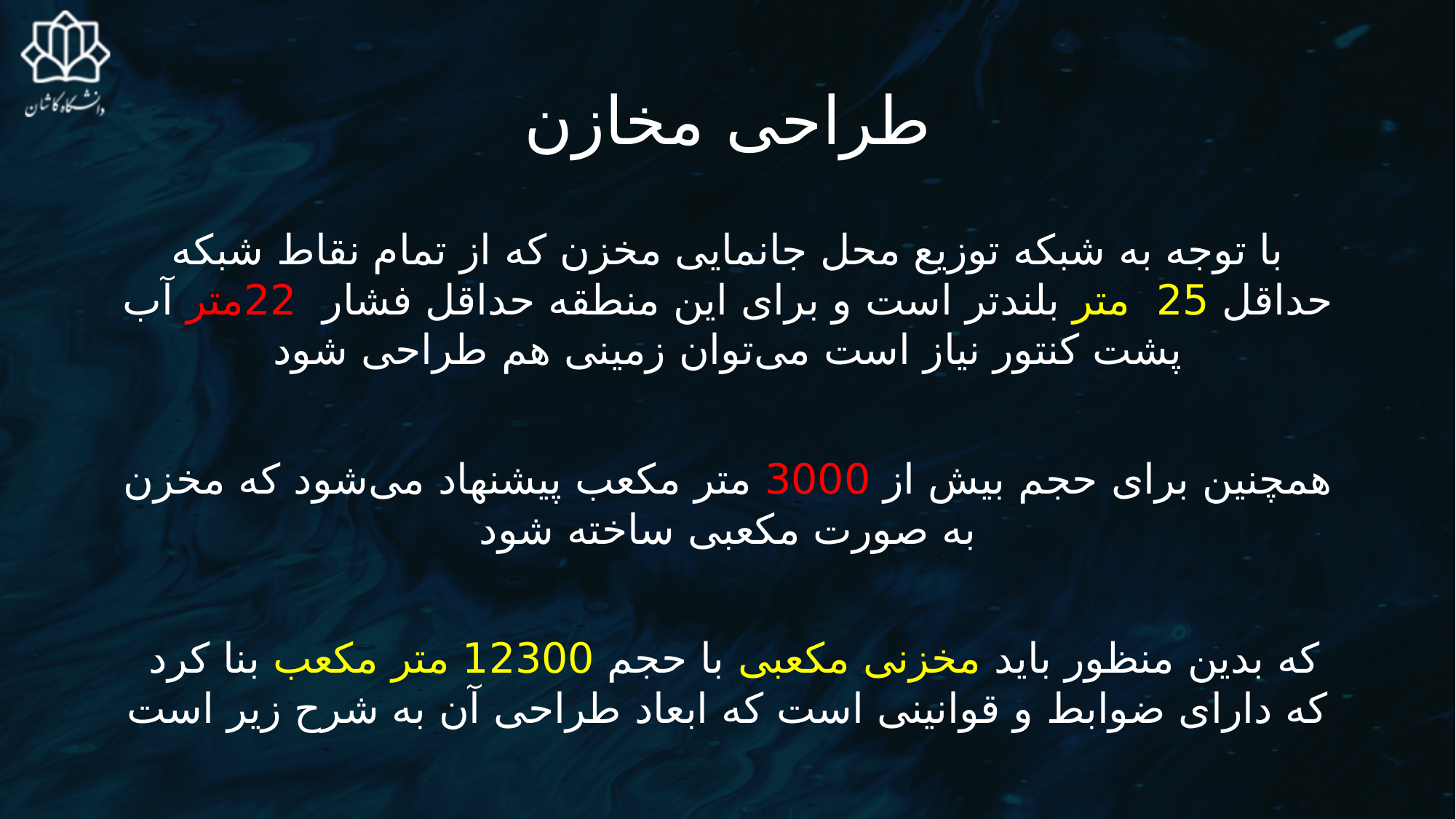

# طراحی مخازن
با توجه به شبکه توزیع محل جانمایی مخزن که از تمام نقاط شبکه حداقل 25  متر بلندتر است و برای این منطقه حداقل فشار  22متر آب پشت کنتور نیاز است می‌توان زمینی هم طراحی شود

همچنین برای حجم بیش از 3000 متر مکعب پیشنهاد می‌شود که مخزن به صورت مکعبی ساخته شود

 که بدین منظور باید مخزنی مکعبی با حجم 12300 متر مکعب بنا کرد که دارای ضوابط و قوانینی است که ابعاد طراحی آن به شرح زیر است